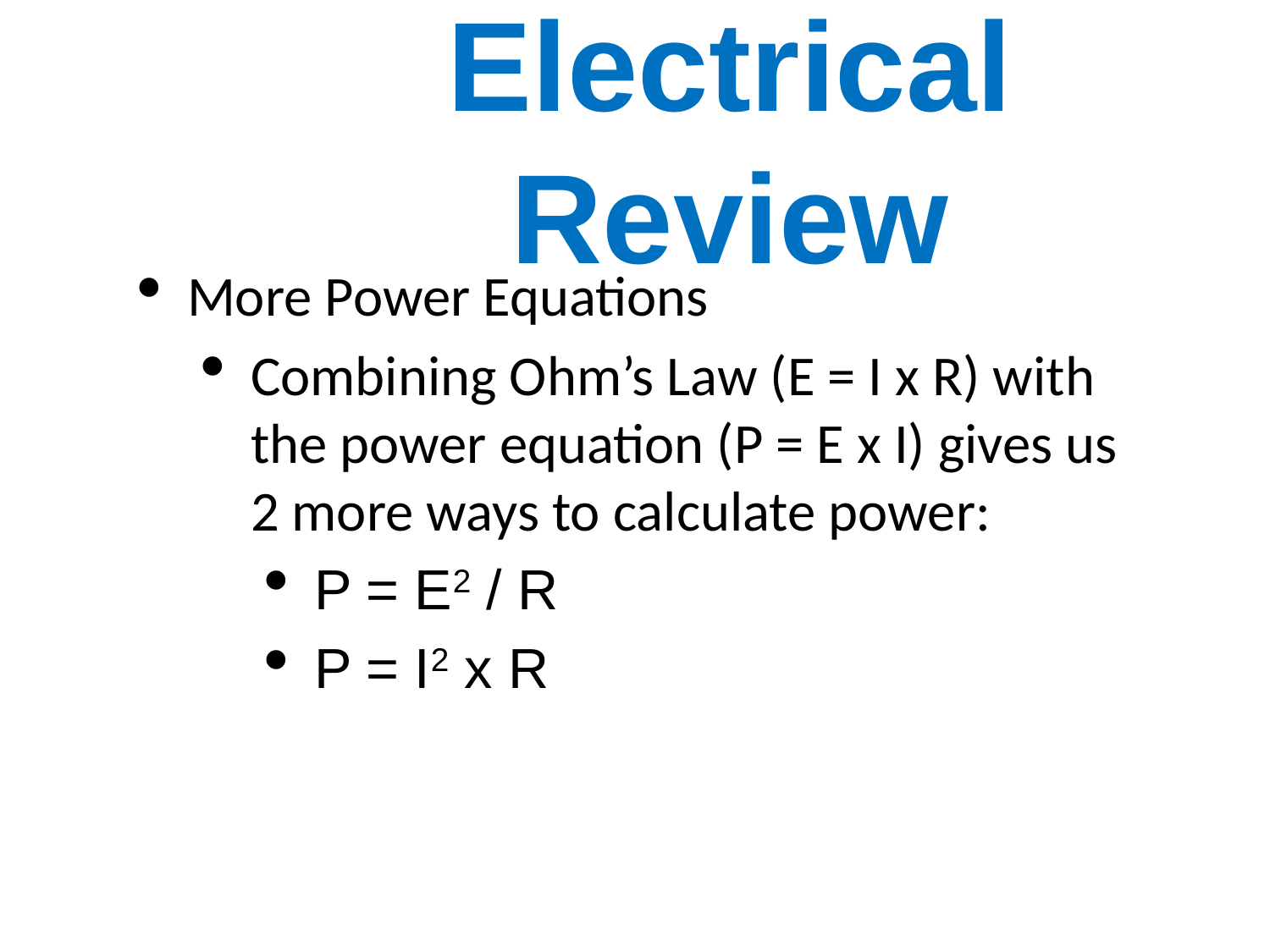

Electrical Review
More Power Equations
Combining Ohm’s Law (E = I x R) with the power equation (P = E x I) gives us 2 more ways to calculate power:
P = E2 / R
P = I2 x R